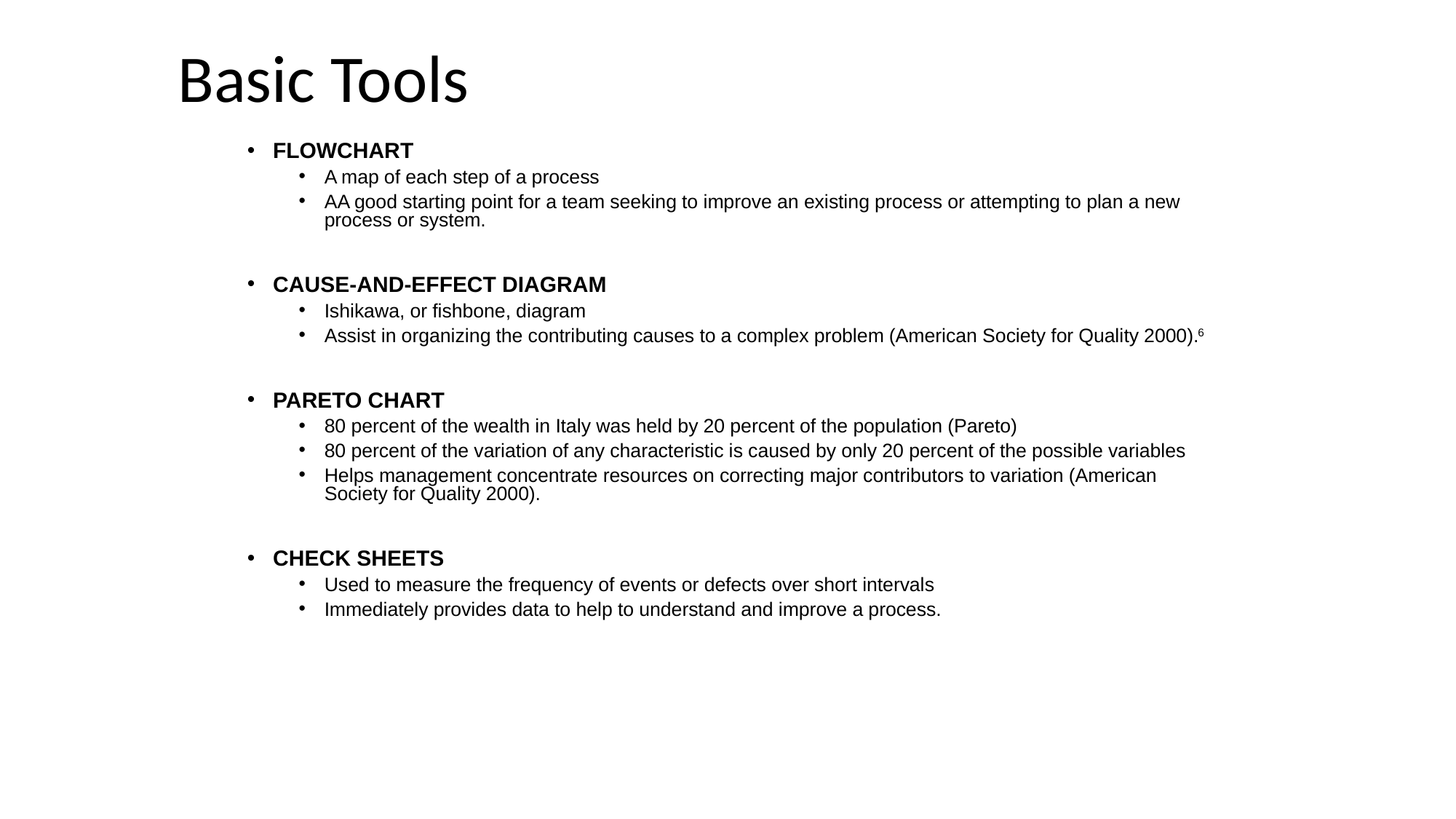

Basic Tools
FLOWCHART
A map of each step of a process
AA good starting point for a team seeking to improve an existing process or attempting to plan a new process or system.

CAUSE-AND-EFFECT DIAGRAM
Ishikawa, or fishbone, diagram
Assist in organizing the contributing causes to a complex problem (American Society for Quality 2000).6

PARETO CHART
80 percent of the wealth in Italy was held by 20 percent of the population (Pareto)
80 percent of the variation of any characteristic is caused by only 20 percent of the possible variables
Helps management concentrate resources on correcting major contributors to variation (American Society for Quality 2000).

CHECK SHEETS
Used to measure the frequency of events or defects over short intervals
Immediately provides data to help to understand and improve a process.